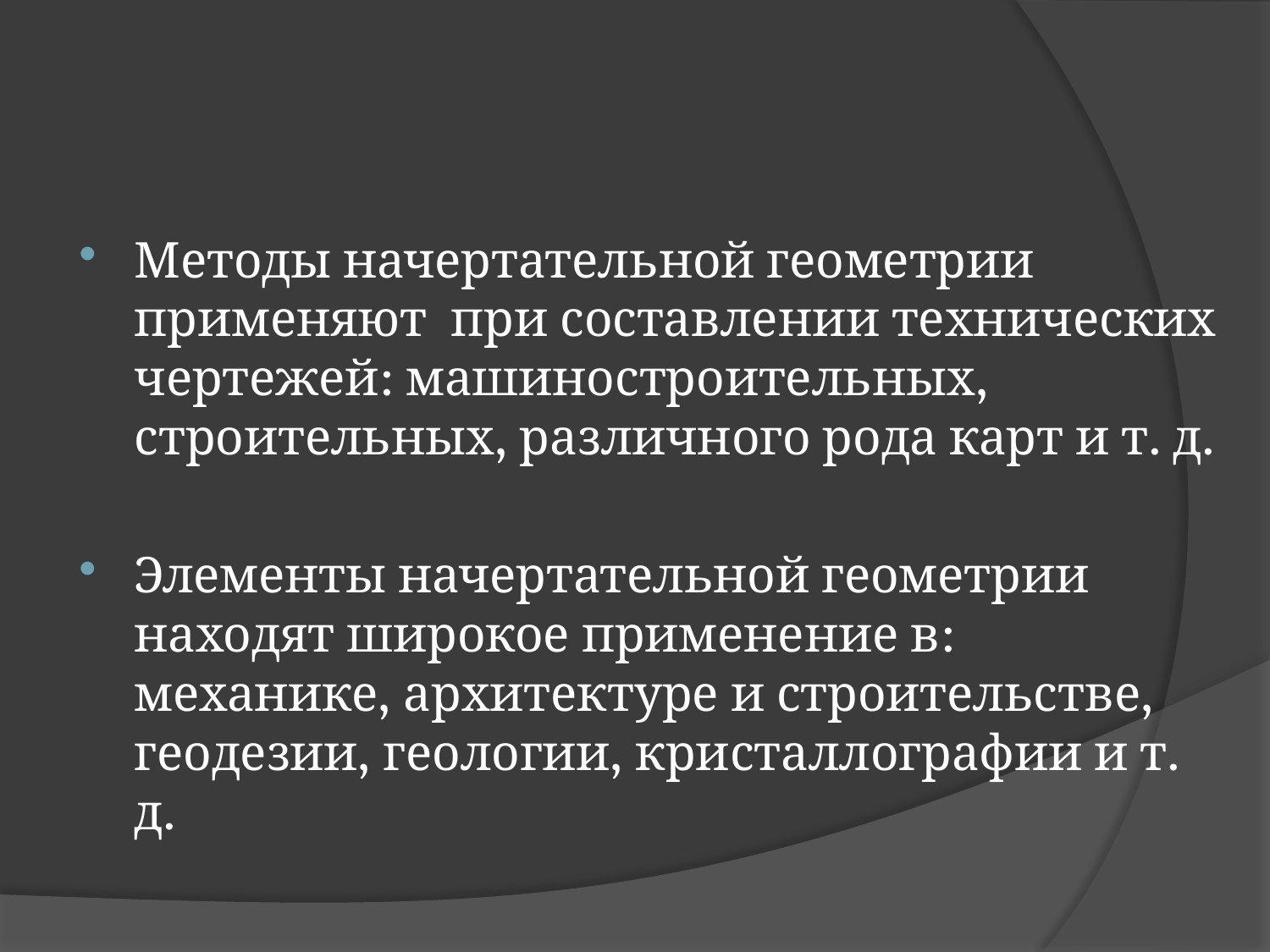

#
Методы начертательной геометрии применяют  при составлении технических чертежей: машиностроительных, строительных, различного рода карт и т. д.

Элементы начертательной геометрии находят широкое применение в: механике, архитектуре и строительстве, геодезии, геологии, кристаллографии и т. д.